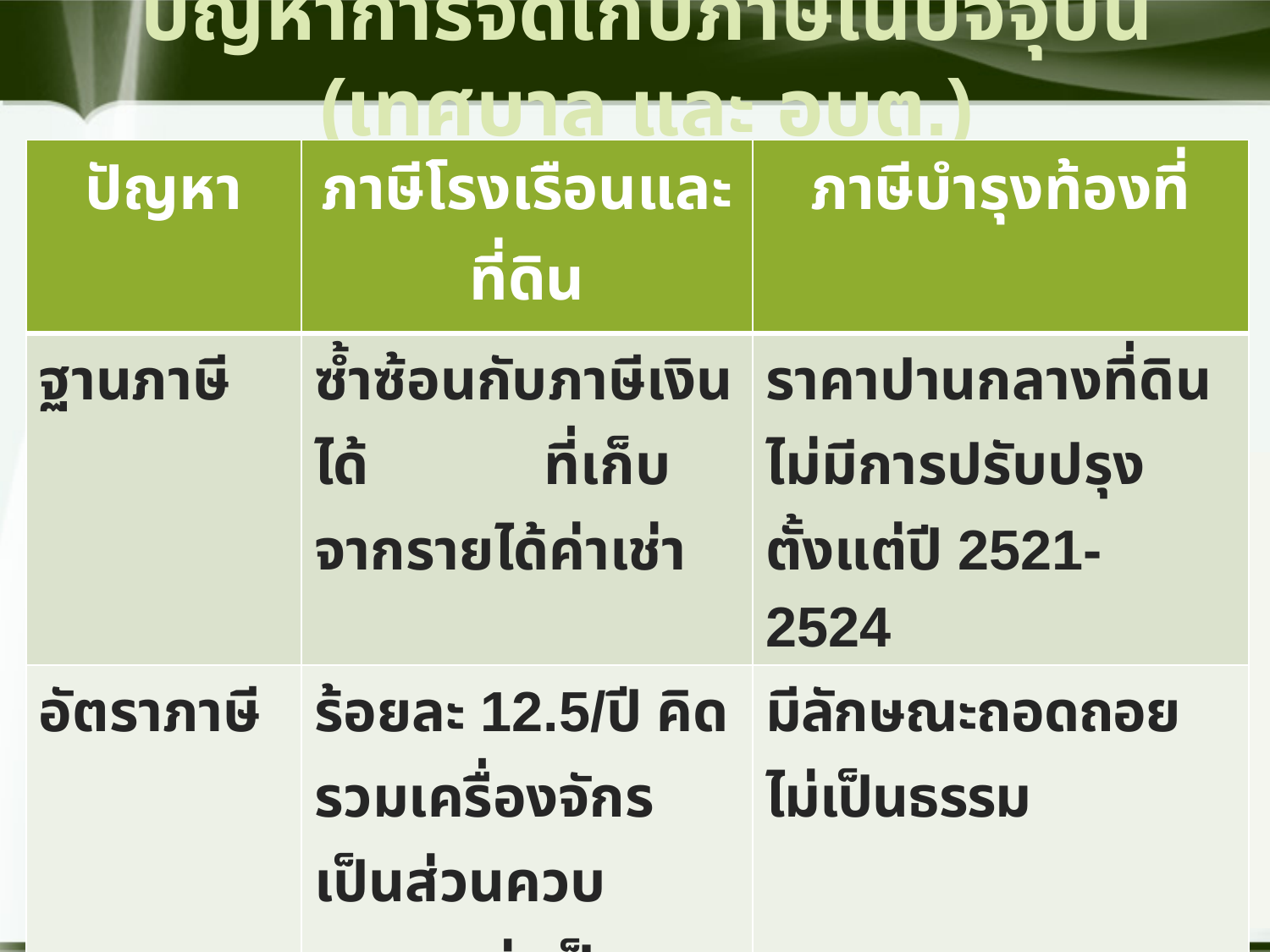

# ปัญหาการจัดเก็บภาษีในปัจจุบัน (เทศบาล และ อบต.)
| ปัญหา | ภาษีโรงเรือนและที่ดิน | ภาษีบำรุงท้องที่ |
| --- | --- | --- |
| ฐานภาษี | ซ้ำซ้อนกับภาษีเงินได้ ที่เก็บจากรายได้ค่าเช่า | ราคาปานกลางที่ดินไม่มีการปรับปรุงตั้งแต่ปี 2521- 2524 |
| อัตราภาษี | ร้อยละ 12.5/ปี คิดรวมเครื่องจักรเป็นส่วนควบ ถูกมองว่าเป็นอัตราสูง | มีลักษณะถอดถอย ไม่เป็นธรรม |
| การยกเว้นหรือเลี่ยงภาษี | ผู้ใช้โรงเรือนอยู่อาศัยและปล่อยว่างไม่ต้องเสียภาษี | การลดหย่อน 50 ตร.ว. – 5 ไร่ทำให้หลายแห่งได้รับการยกเว้น |
| อื่นๆ | ใช้ดุลพินิจสูง เปิดช่องการทุจริต | การยกเว้นที่ดินทางการเกษตรเปิดช่องให้คนรวยได้ประโยชน์ |